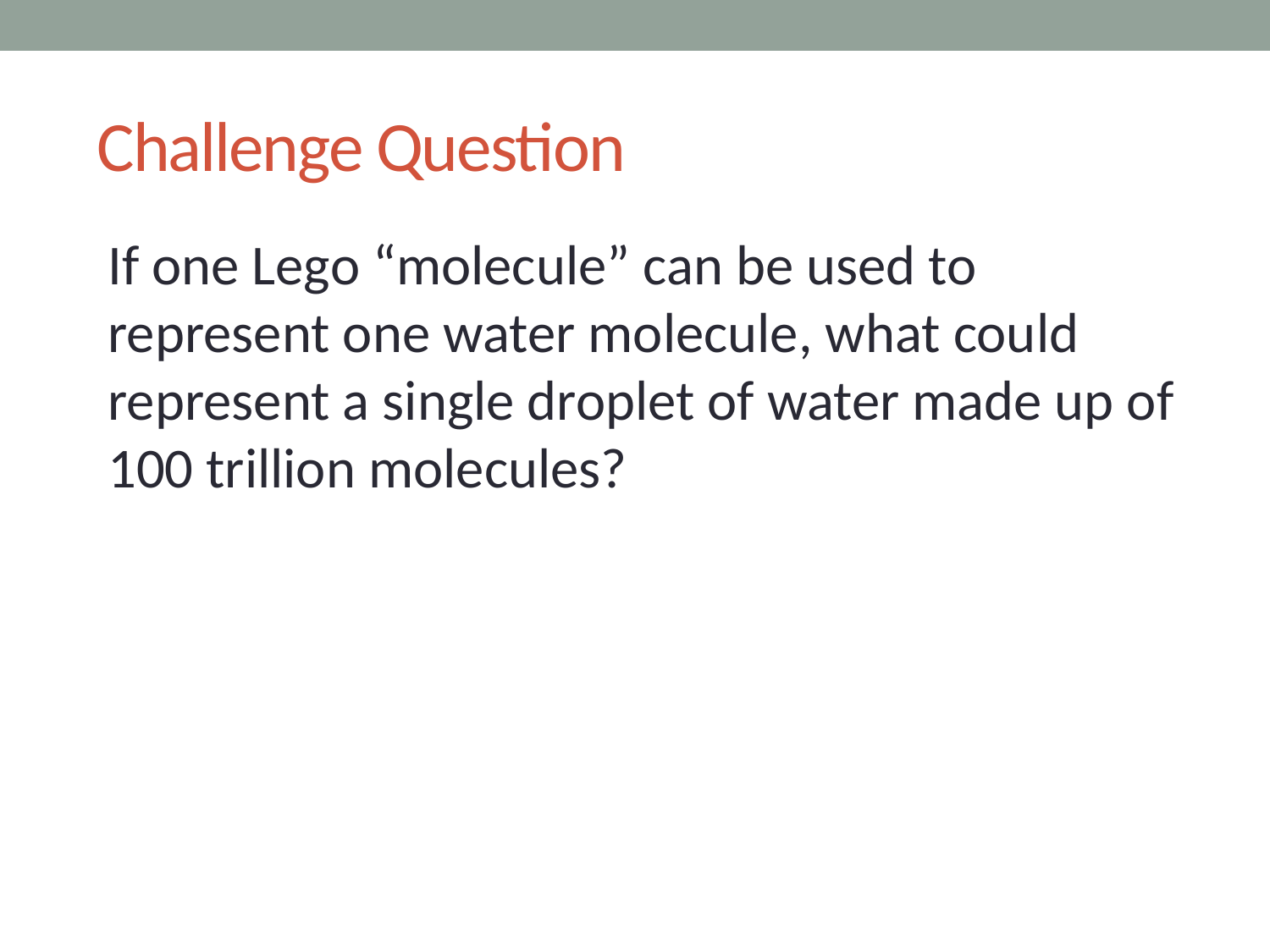

# Challenge Question
If one Lego “molecule” can be used to represent one water molecule, what could represent a single droplet of water made up of 100 trillion molecules?